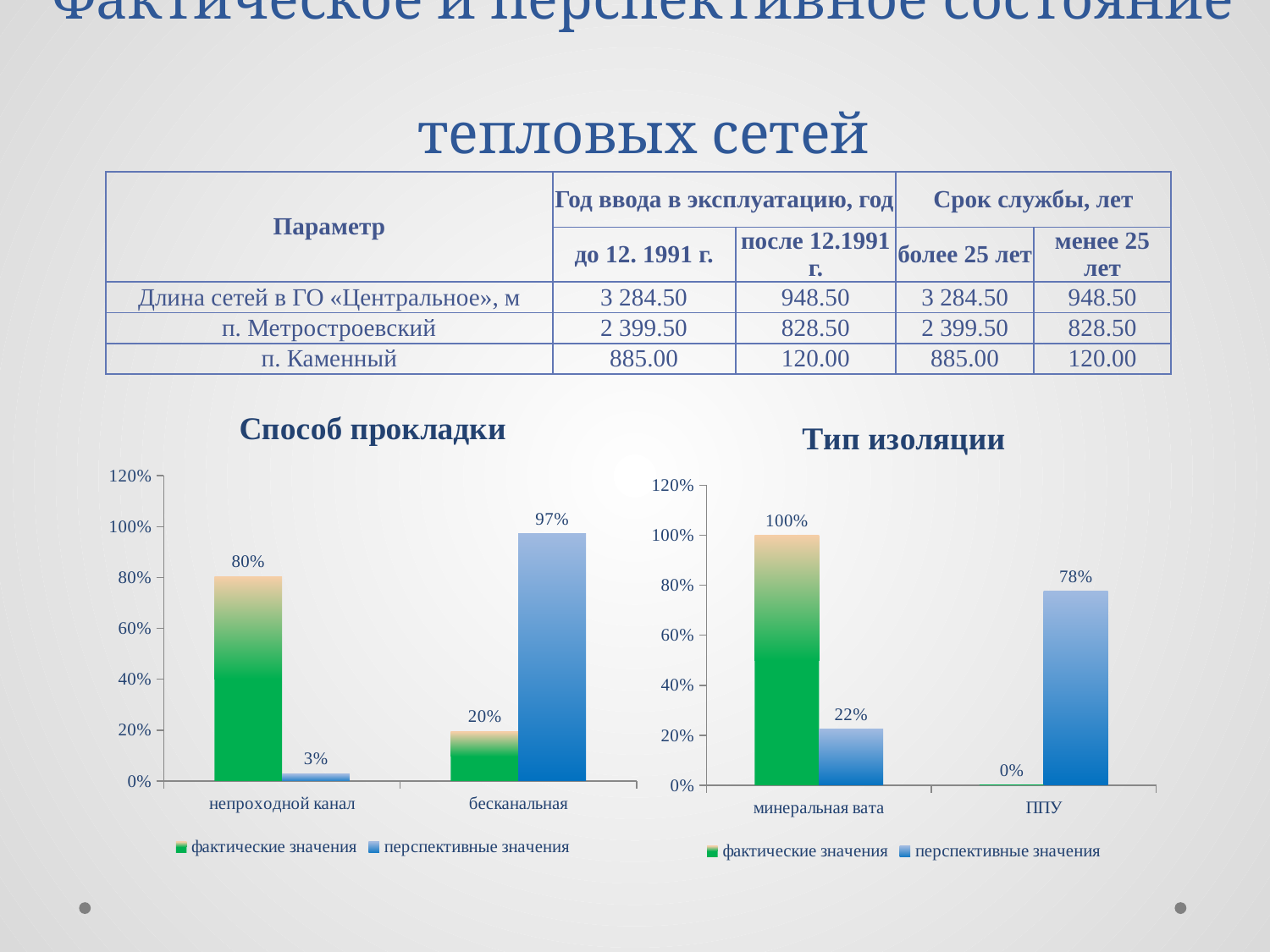

# Фактическое и перспективное состояние тепловых сетей
| Параметр | Год ввода в эксплуатацию, год |  | Срок службы, лет |  |
| --- | --- | --- | --- | --- |
|  | до 12. 1991 г. | после 12.1991 г. | более 25 лет | менее 25 лет |
| Длина сетей в ГО «Центральное», м | 3 284.50 | 948.50 | 3 284.50 | 948.50 |
| п. Метростроевский | 2 399.50 | 828.50 | 2 399.50 | 828.50 |
| п. Каменный | 885.00 | 120.00 | 885.00 | 120.00 |

### Chart: Способ прокладки

| Category |  |  |
|---|---|---|
| непроходной канал | 0.8042759272383654 | 0.028348688873139617 |
| бесканальная | 0.19572407276163478 | 0.9716513111268604 |

### Chart: Тип изоляции

| Category |  |  |
|---|---|---|
| минеральная вата | 1.0 | 0.22407276163477438 |
| ППУ | 0.0 | 0.7759272383652257 |